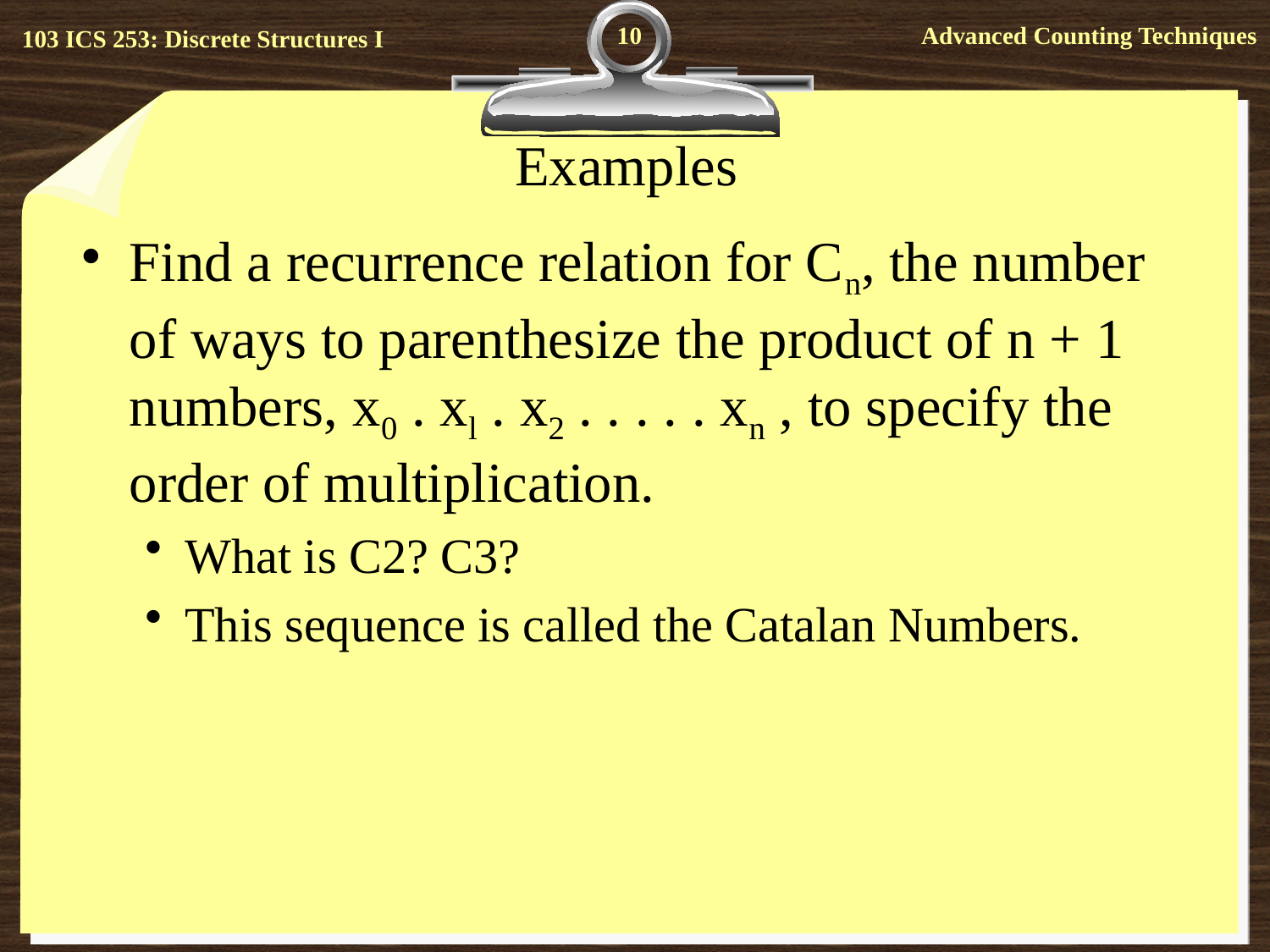

10
# Examples
Find a recurrence relation for Cn, the number of ways to parenthesize the product of n + 1 numbers, x0 . xl . x2 . . . . . xn , to specify the order of multiplication.
What is C2? C3?
This sequence is called the Catalan Numbers.